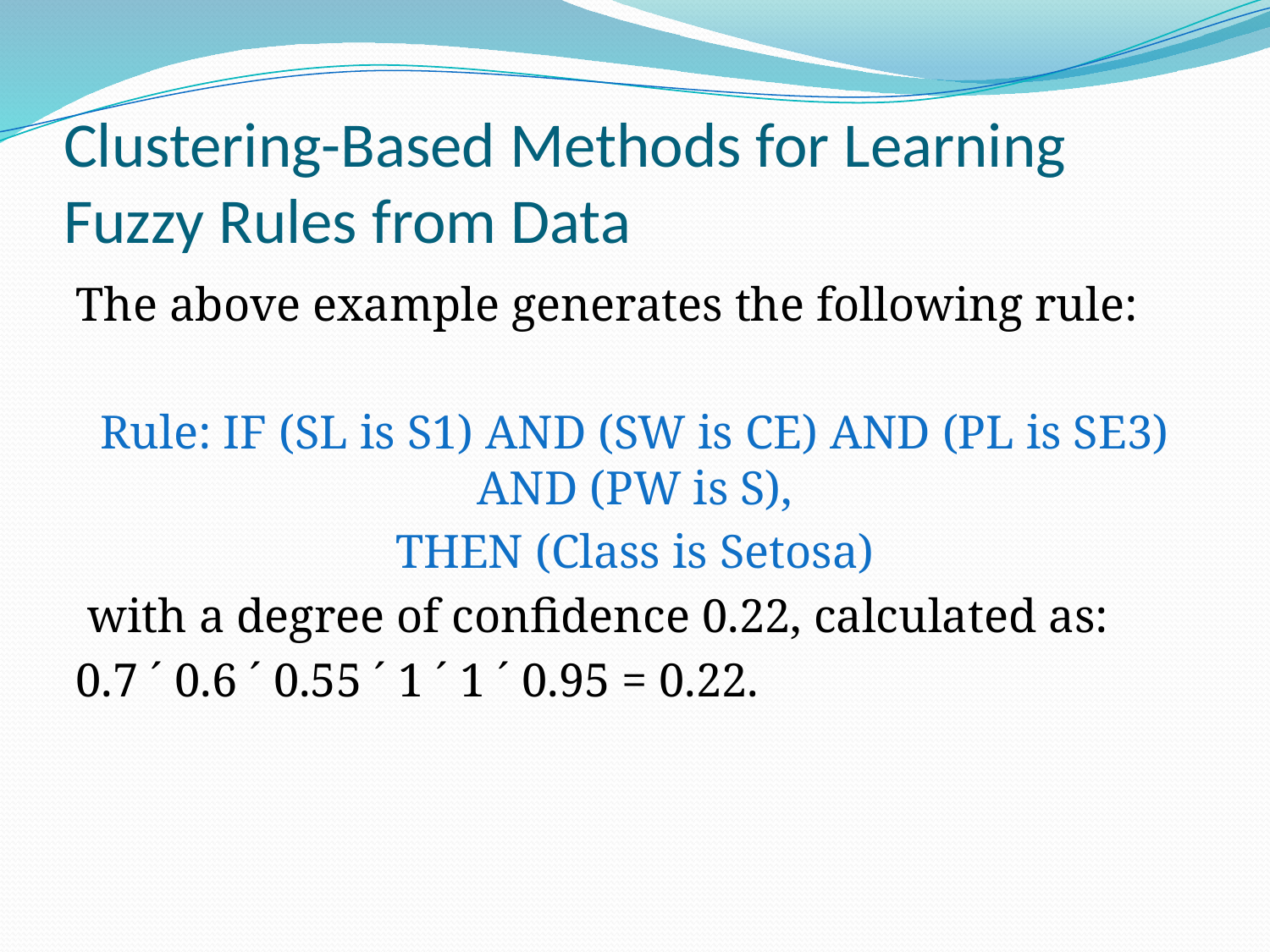

# Clustering-Based Methods for Learning Fuzzy Rules from Data
The above example generates the following rule:

Rule: IF (SL is S1) AND (SW is CE) AND (PL is SE3) AND (PW is S),
THEN (Class is Setosa)
 with a degree of confidence 0.22, calculated as:
0.7 ´ 0.6 ´ 0.55 ´ 1 ´ 1 ´ 0.95 = 0.22.